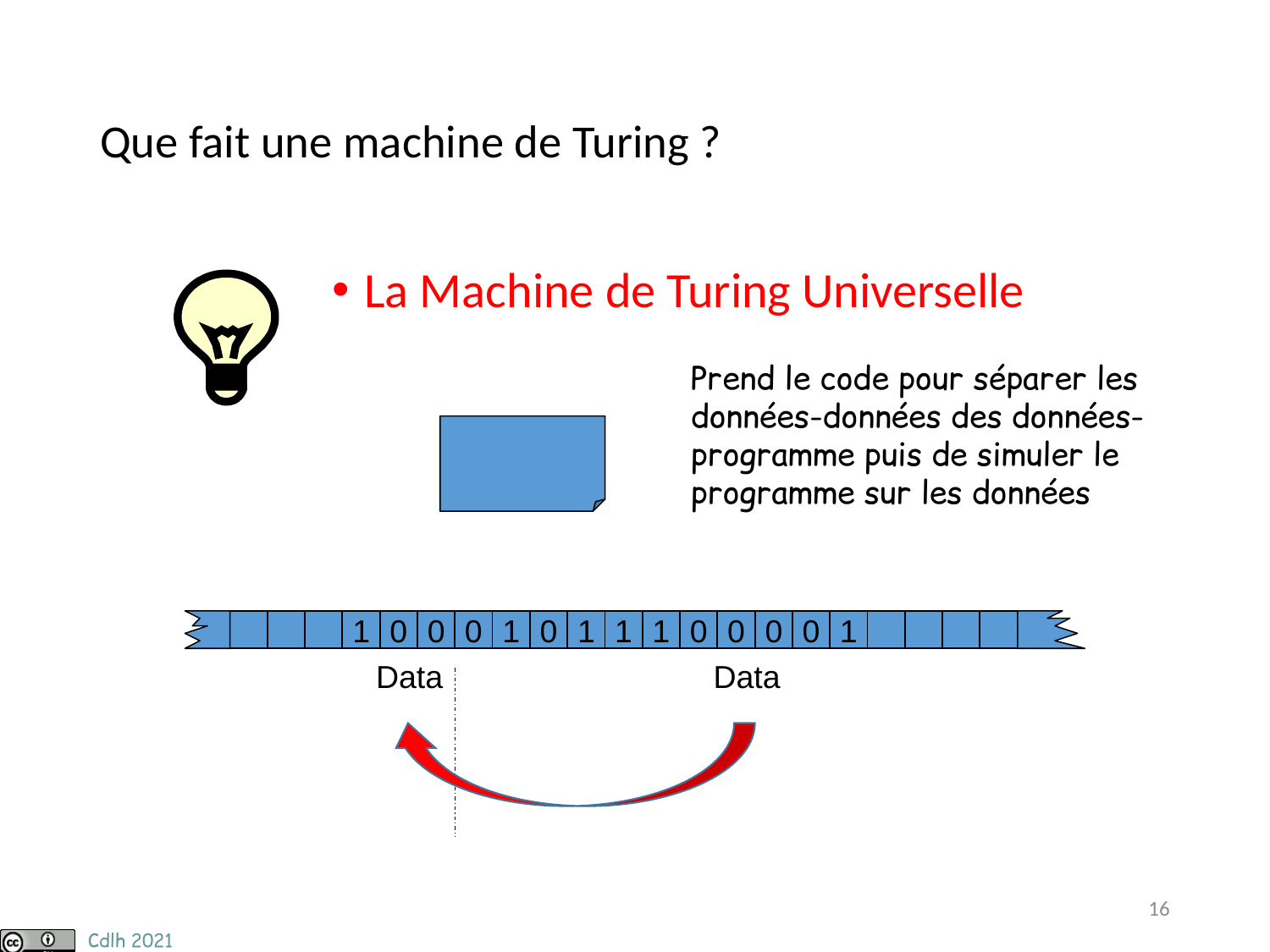

# Que fait une machine de Turing ?
La Machine de Turing Universelle

Prend le code pour séparer les données-données des données-programme puis de simuler le programme sur les données

1
0
0
0
1
0
1
1
1
0
0
0
0
1

Data
Data

16